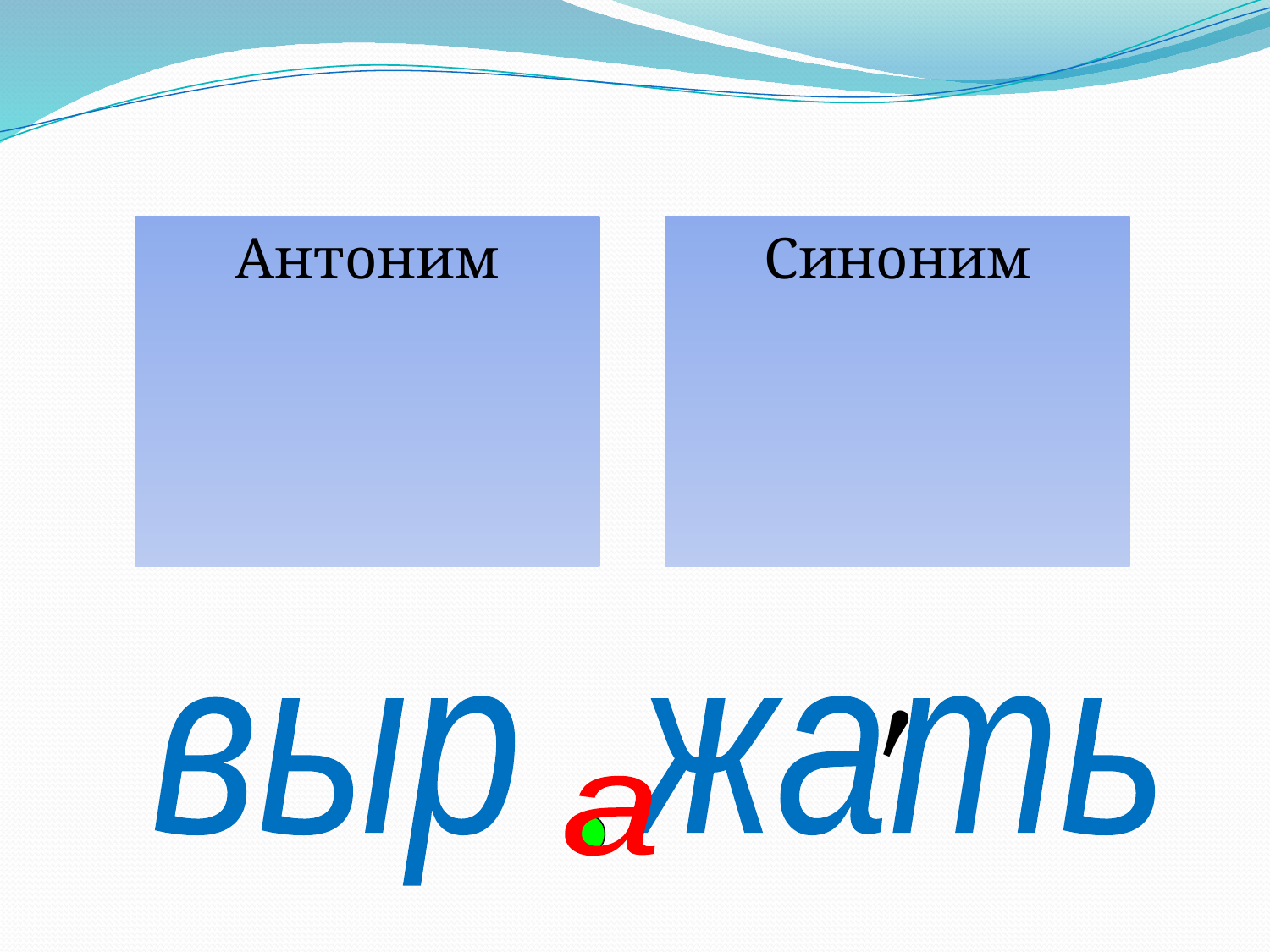

Антоним

проявлять,
передавать,
отражать,
демонстрировать
Синоним

скрывать, утаивать
′
  выр  жать
а